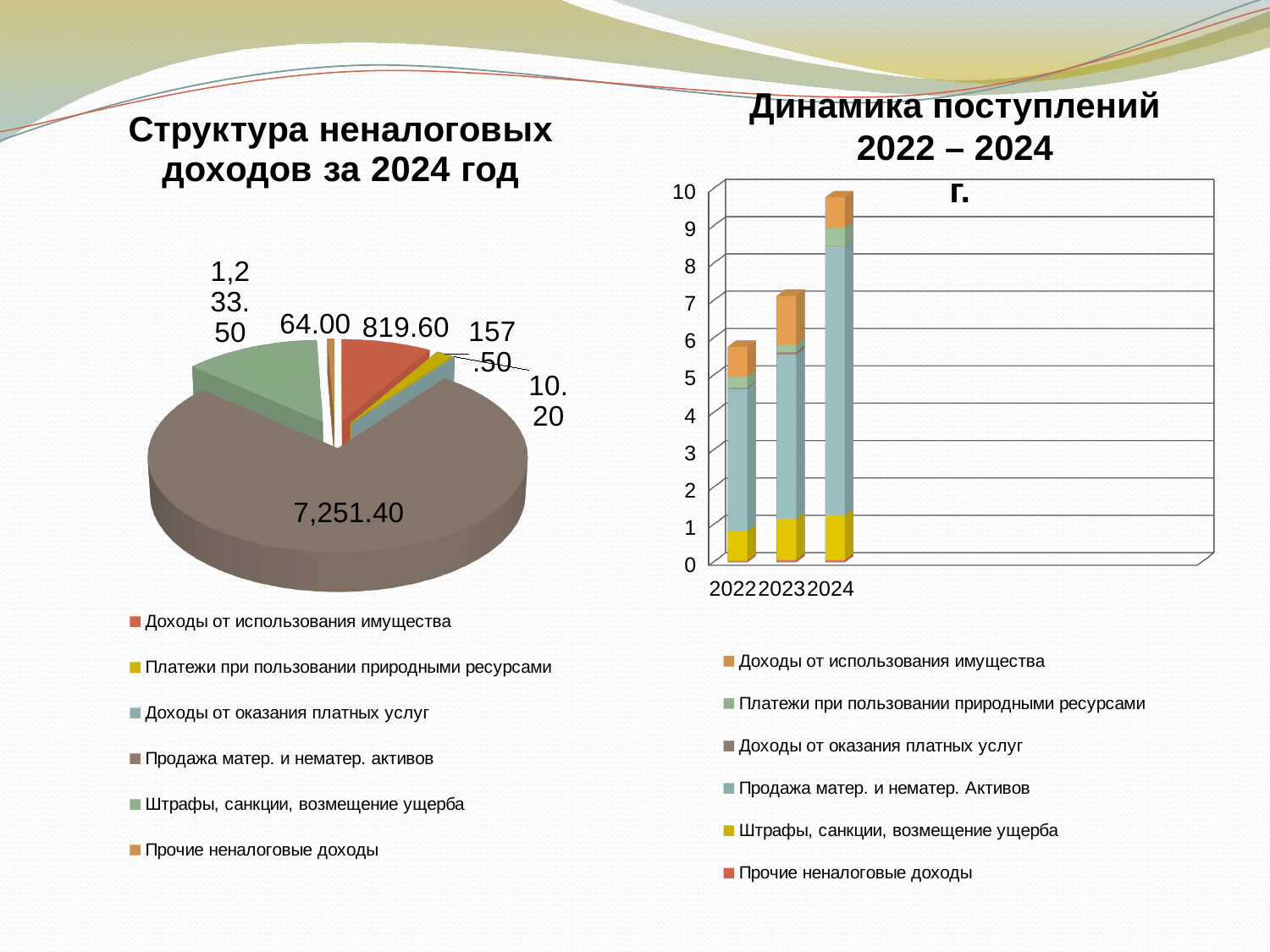

[unsupported chart]

Динамика поступлений 2022 – 2024
 г.

[unsupported chart]